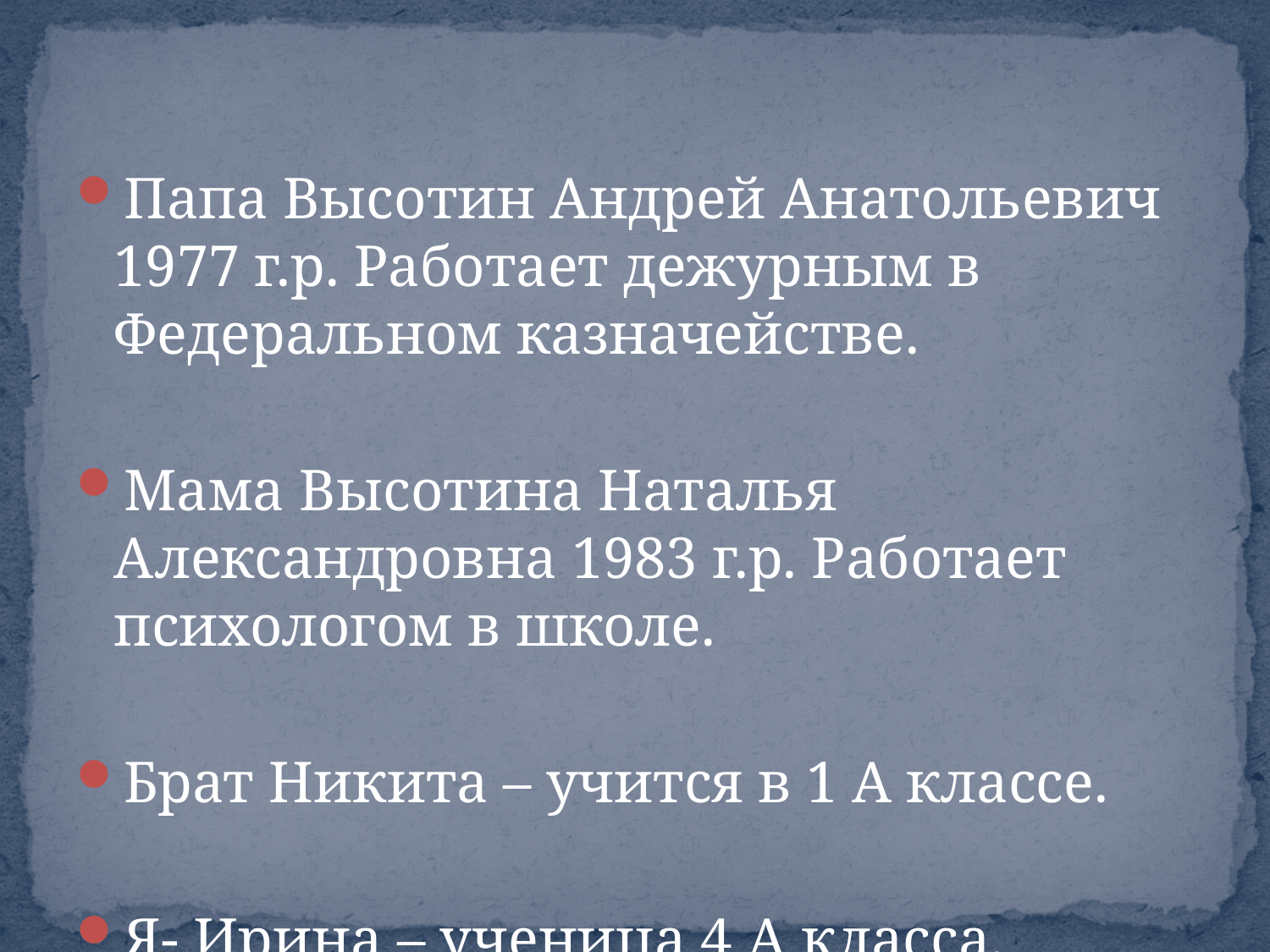

#
Папа Высотин Андрей Анатольевич 1977 г.р. Работает дежурным в Федеральном казначействе.

Мама Высотина Наталья Александровна 1983 г.р. Работает психологом в школе.

Брат Никита – учится в 1 А классе.

Я- Ирина – ученица 4 А класса.